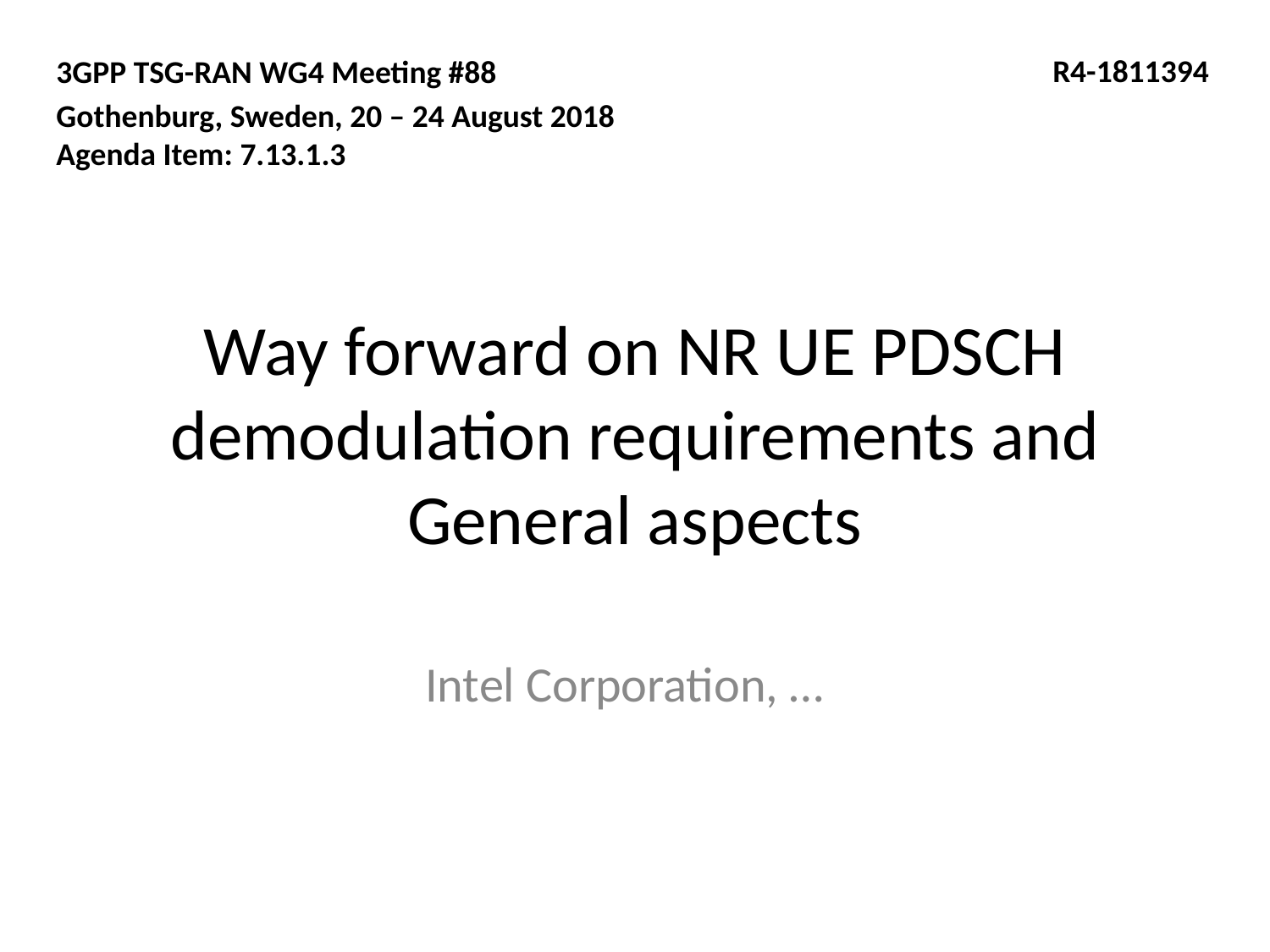

3GPP TSG-RAN WG4 Meeting #88
Gothenburg, Sweden, 20 – 24 August 2018
Agenda Item: 7.13.1.3
R4-1811394
# Way forward on NR UE PDSCH demodulation requirements and General aspects
Intel Corporation, …